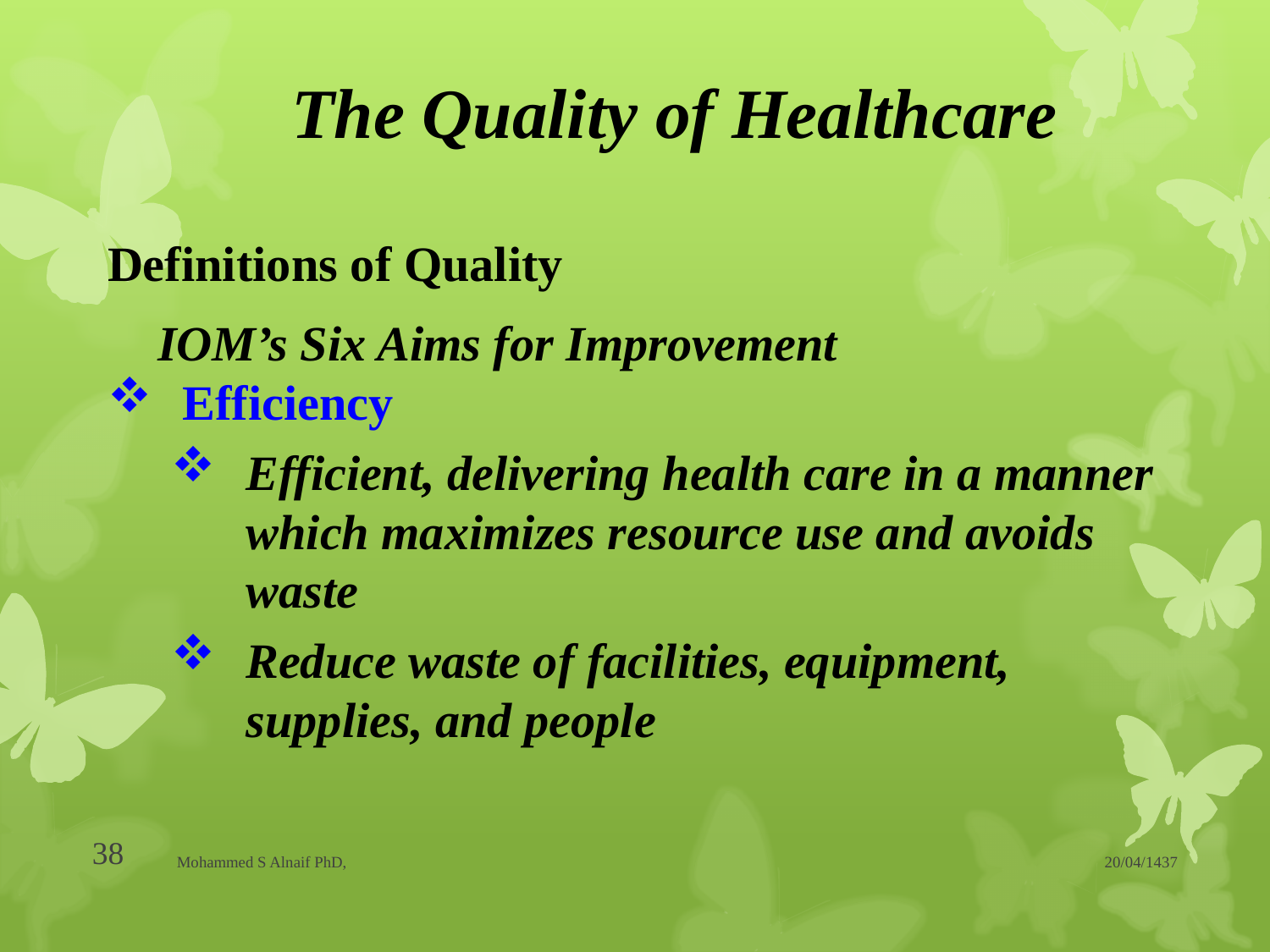

# The Quality of Healthcare
Definitions of Quality
IOM’s Six Aims for Improvement
Efficiency
Efficient, delivering health care in a manner which maximizes resource use and avoids waste
Reduce waste of facilities, equipment, supplies, and people
38
Mohammed S Alnaif PhD,
20/04/1437